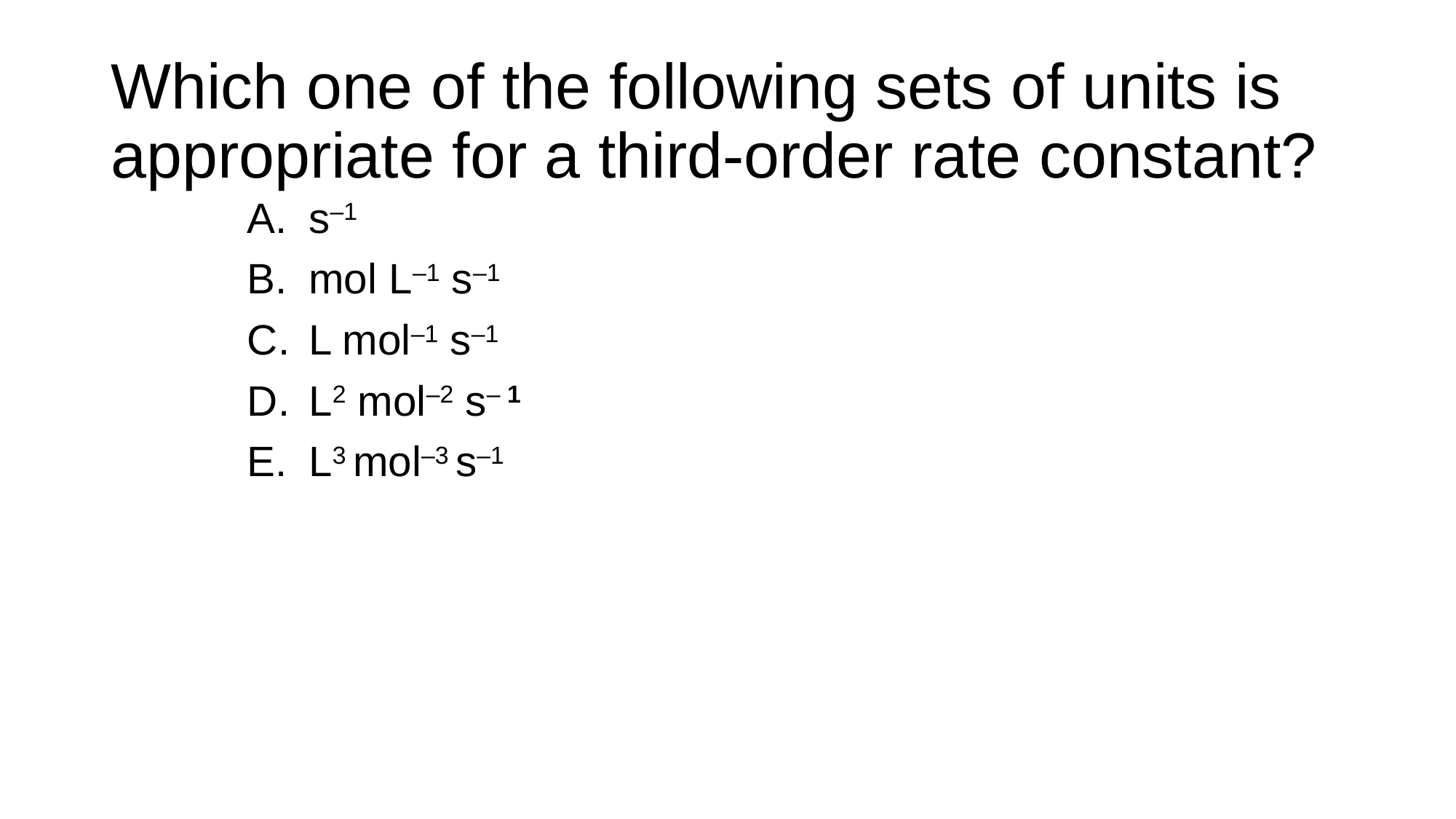

# Which one of the following sets of units is appropriate for a third-order rate constant?
s–1
mol L–1 s–1
L mol–1 s–1
L2 mol–2 s– 1
L3 mol–3 s–1